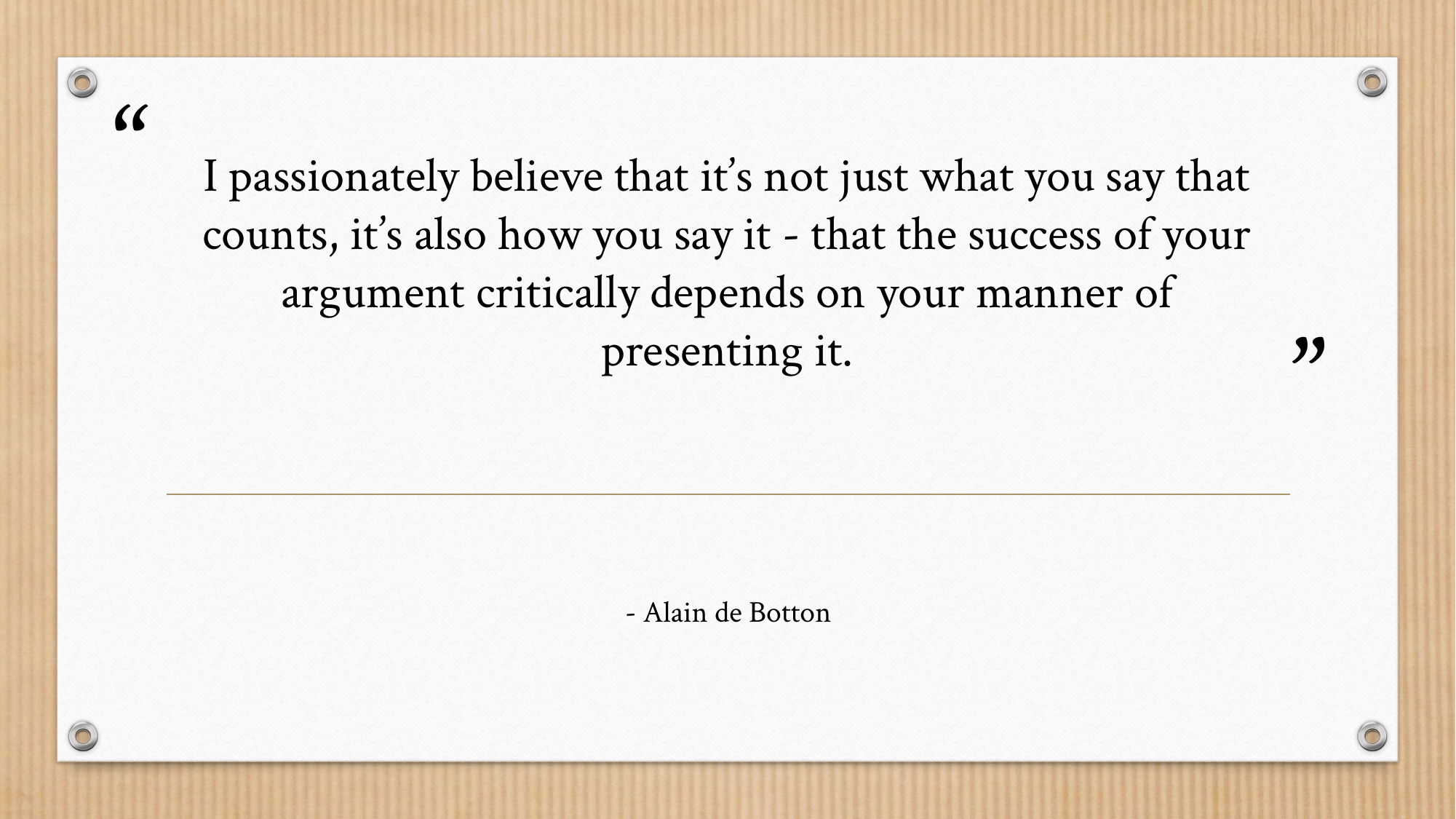

# I passionately believe that it’s not just what you say that counts, it’s also how you say it - that the success of your argument critically depends on your manner of presenting it.
- Alain de Botton